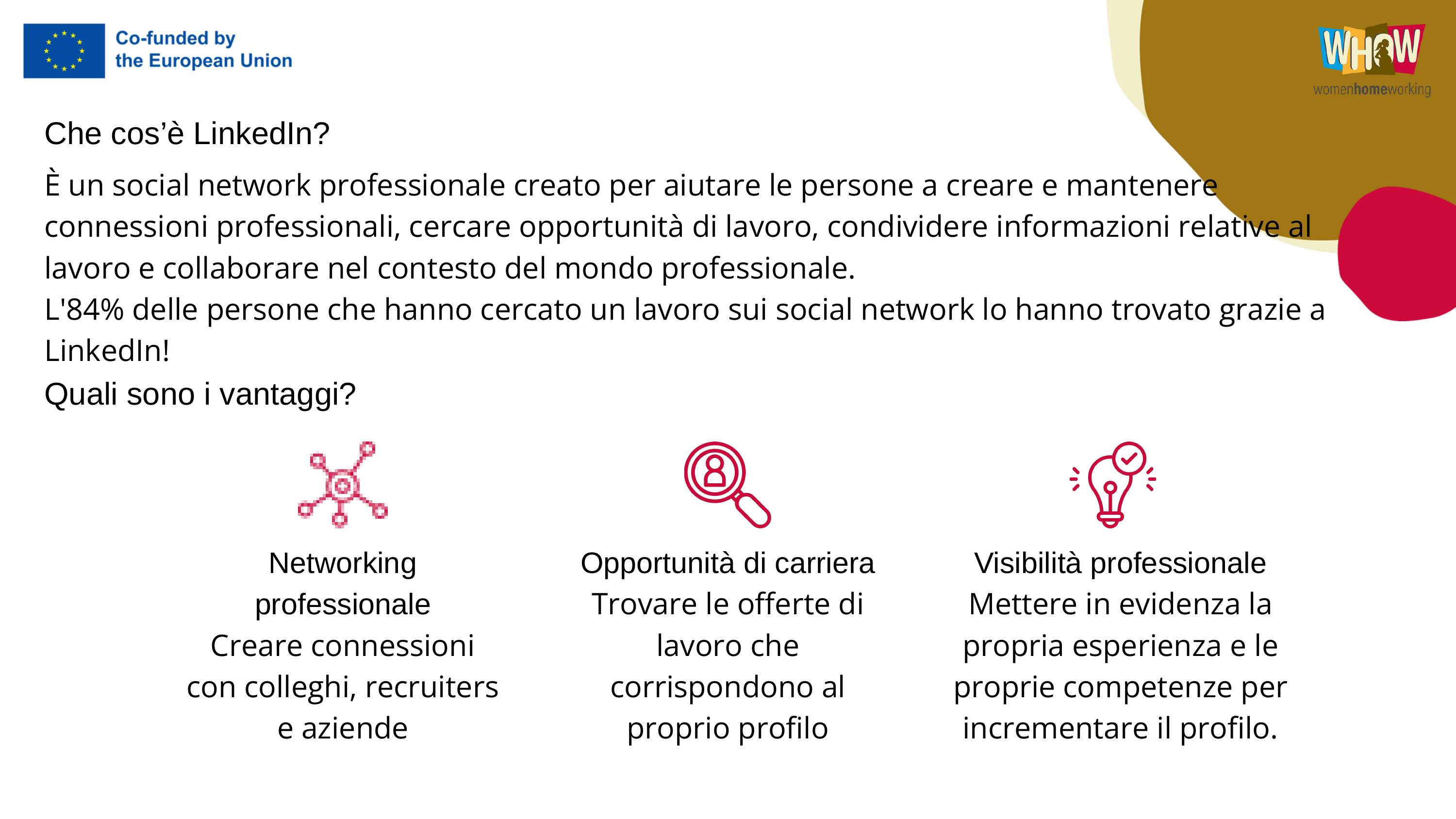

Che cos’è LinkedIn?
È un social network professionale creato per aiutare le persone a creare e mantenere connessioni professionali, cercare opportunità di lavoro, condividere informazioni relative al lavoro e collaborare nel contesto del mondo professionale.
L'84% delle persone che hanno cercato un lavoro sui social network lo hanno trovato grazie a LinkedIn!
Quali sono i vantaggi?

Networking professionale
Creare connessioni con colleghi, recruiters e aziende
Opportunità di carriera
Trovare le offerte di lavoro che corrispondono al proprio profilo
Visibilità professionale
Mettere in evidenza la propria esperienza e le proprie competenze per incrementare il profilo.